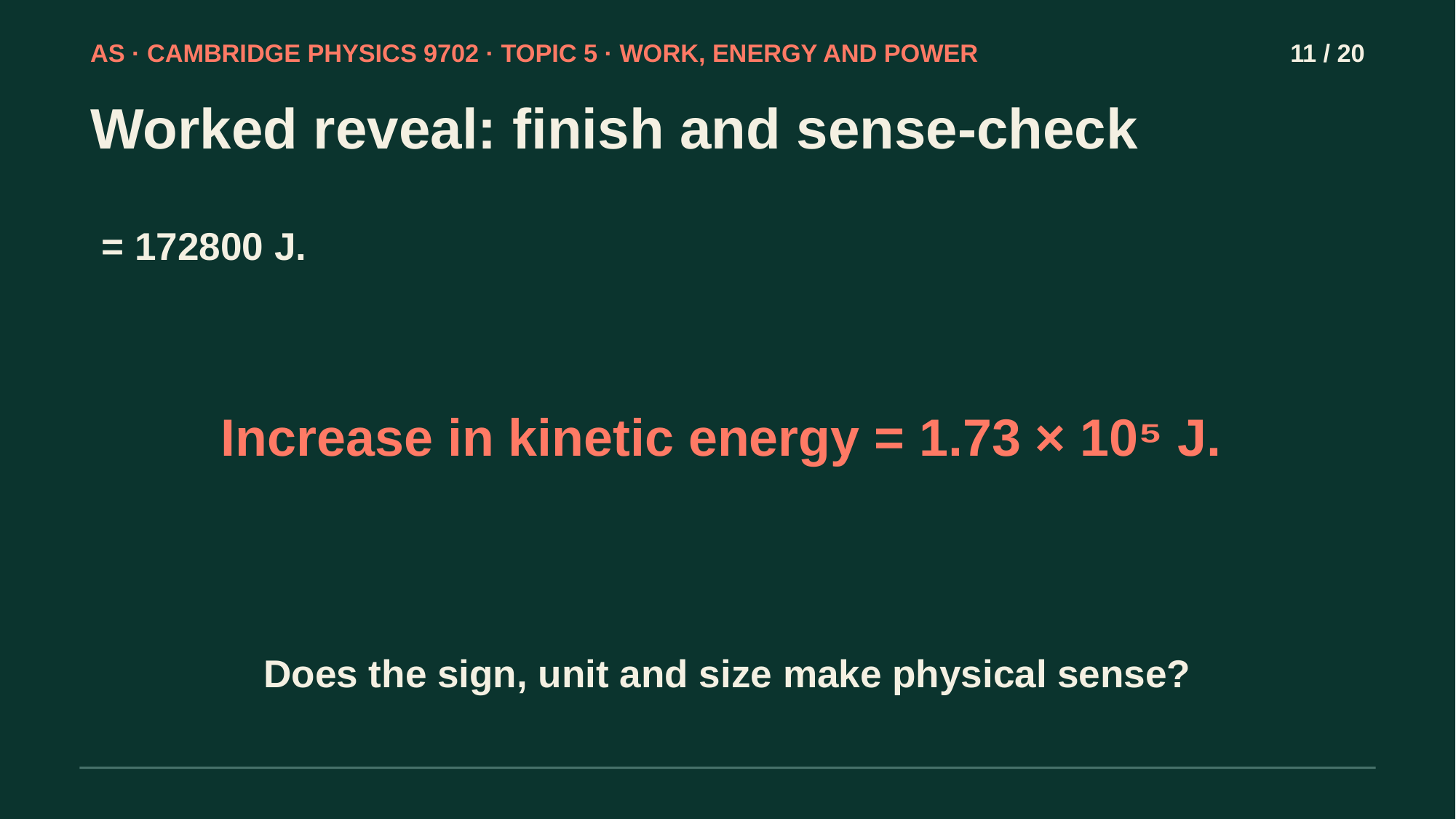

AS · CAMBRIDGE PHYSICS 9702 · TOPIC 5 · WORK, ENERGY AND POWER
11 / 20
Worked reveal: finish and sense-check
= 172800 J.
Increase in kinetic energy = 1.73 × 10⁵ J.
Does the sign, unit and size make physical sense?